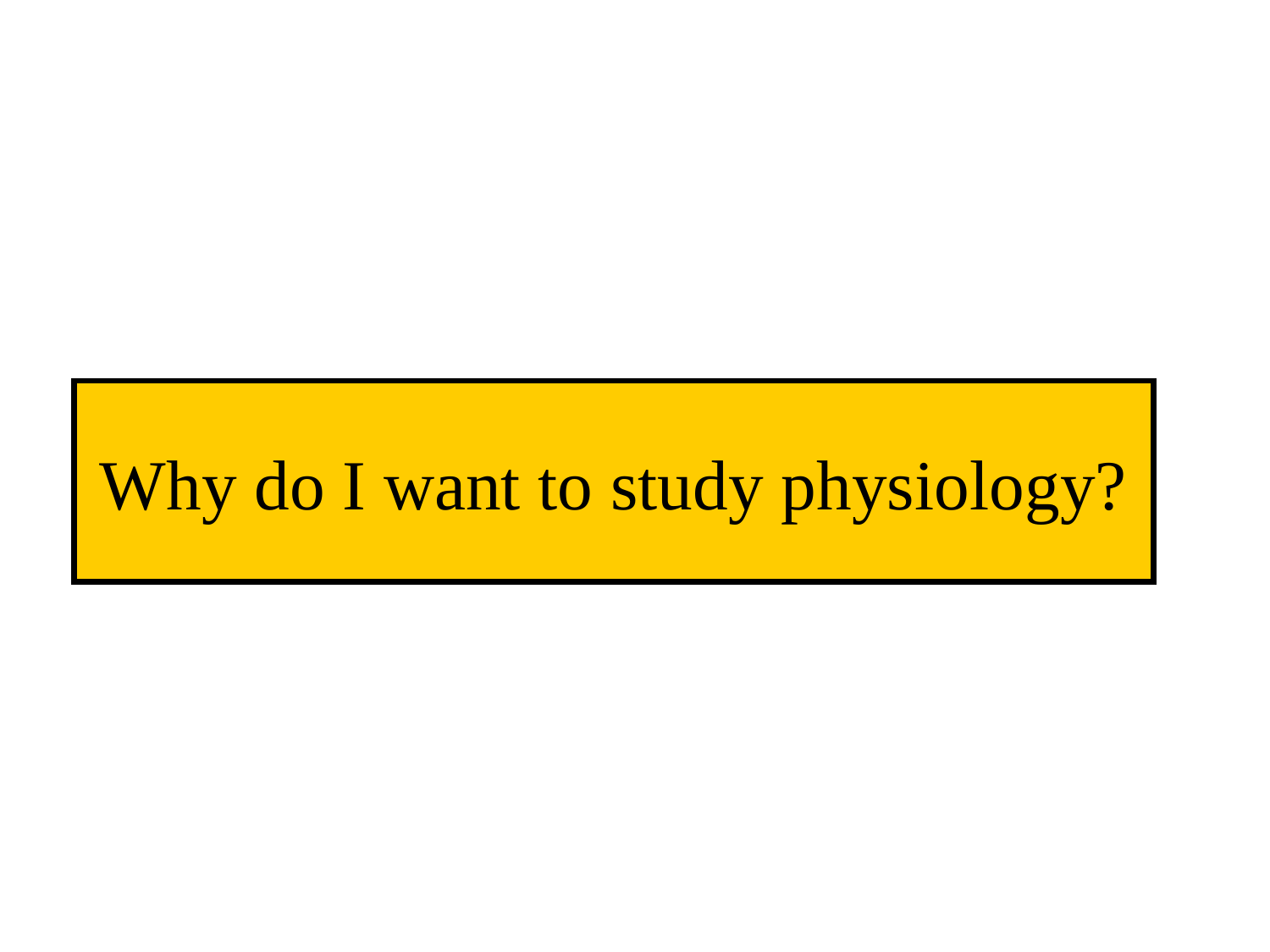

# Why do I want to study physiology?